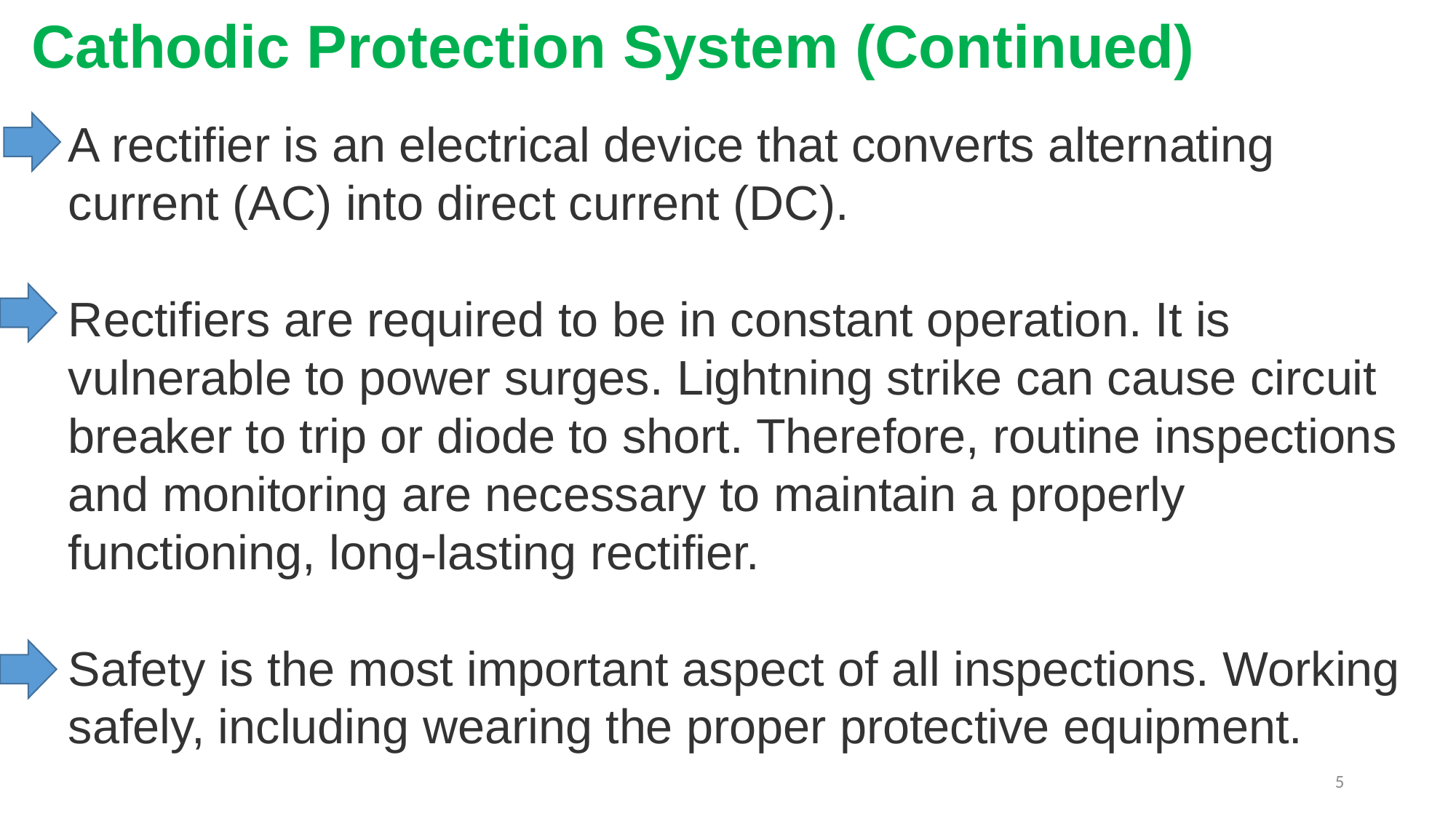

Cathodic Protection System (Continued)

    A rectifier is an electrical device that converts alternating
    current (AC) into direct current (DC).

    Rectifiers are required to be in constant operation. It is
    vulnerable to power surges. Lightning strike can cause circuit
    breaker to trip or diode to short. Therefore, routine inspections
    and monitoring are necessary to maintain a properly
    functioning, long-lasting rectifier.

    Safety is the most important aspect of all inspections. Working
    safely, including wearing the proper protective equipment.

5